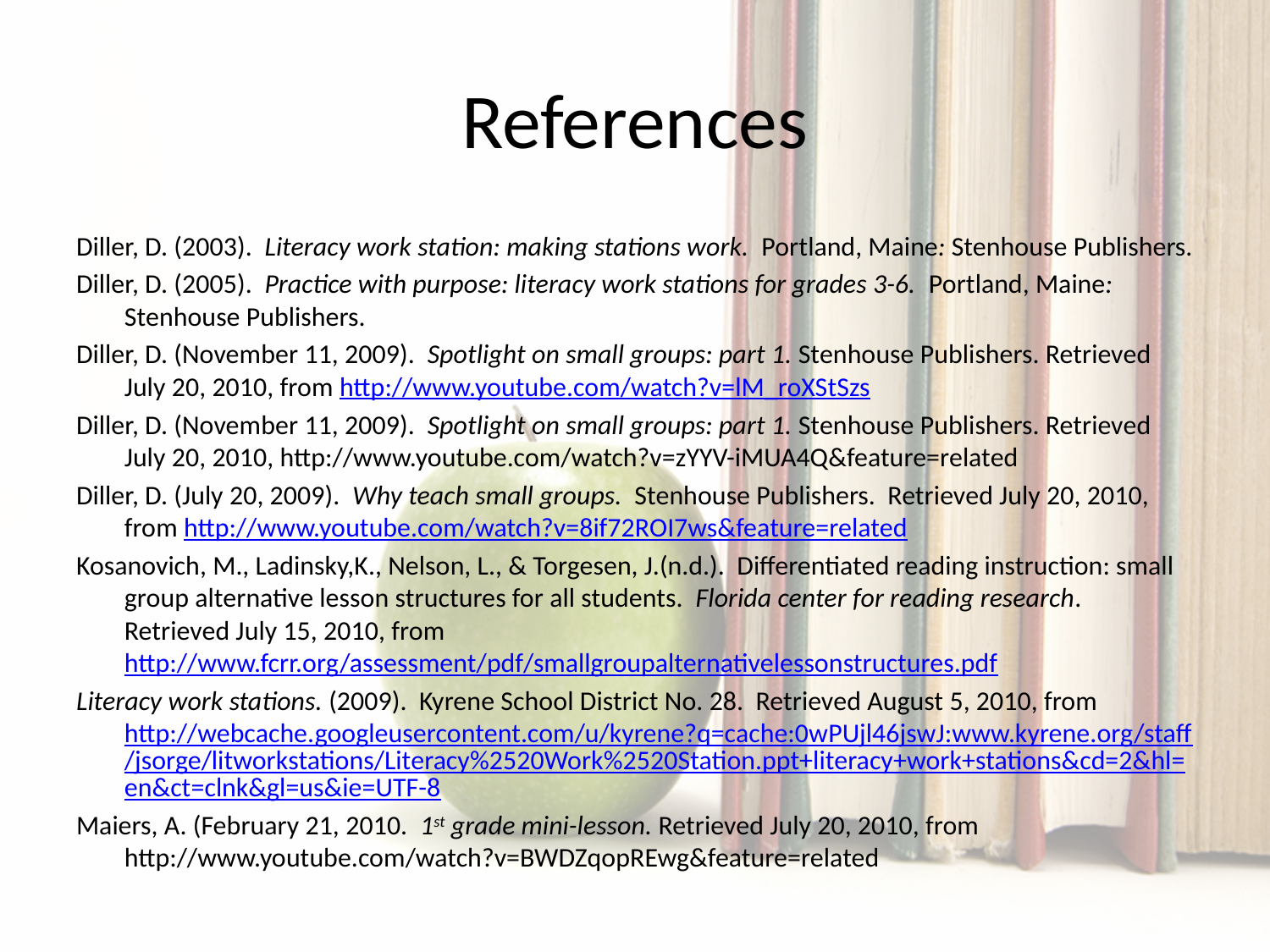

# References
Diller, D. (2003).  Literacy work station: making stations work.  Portland, Maine: Stenhouse Publishers.
Diller, D. (2005).  Practice with purpose: literacy work stations for grades 3-6.  Portland, Maine: Stenhouse Publishers.
Diller, D. (November 11, 2009).  Spotlight on small groups: part 1. Stenhouse Publishers. Retrieved July 20, 2010, from http://www.youtube.com/watch?v=lM_roXStSzs
Diller, D. (November 11, 2009).  Spotlight on small groups: part 1. Stenhouse Publishers. Retrieved July 20, 2010, http://www.youtube.com/watch?v=zYYV-iMUA4Q&feature=related
Diller, D. (July 20, 2009).  Why teach small groups.  Stenhouse Publishers.  Retrieved July 20, 2010, from http://www.youtube.com/watch?v=8if72ROI7ws&feature=related
Kosanovich, M., Ladinsky,K., Nelson, L., & Torgesen, J.(n.d.).  Differentiated reading instruction: small group alternative lesson structures for all students.  Florida center for reading research.  Retrieved July 15, 2010, from http://www.fcrr.org/assessment/pdf/smallgroupalternativelessonstructures.pdf
Literacy work stations. (2009).  Kyrene School District No. 28.  Retrieved August 5, 2010, from http://webcache.googleusercontent.com/u/kyrene?q=cache:0wPUjl46jswJ:www.kyrene.org/staff/jsorge/litworkstations/Literacy%2520Work%2520Station.ppt+literacy+work+stations&cd=2&hl=en&ct=clnk&gl=us&ie=UTF-8
Maiers, A. (February 21, 2010.  1st grade mini-lesson. Retrieved July 20, 2010, from http://www.youtube.com/watch?v=BWDZqopREwg&feature=related